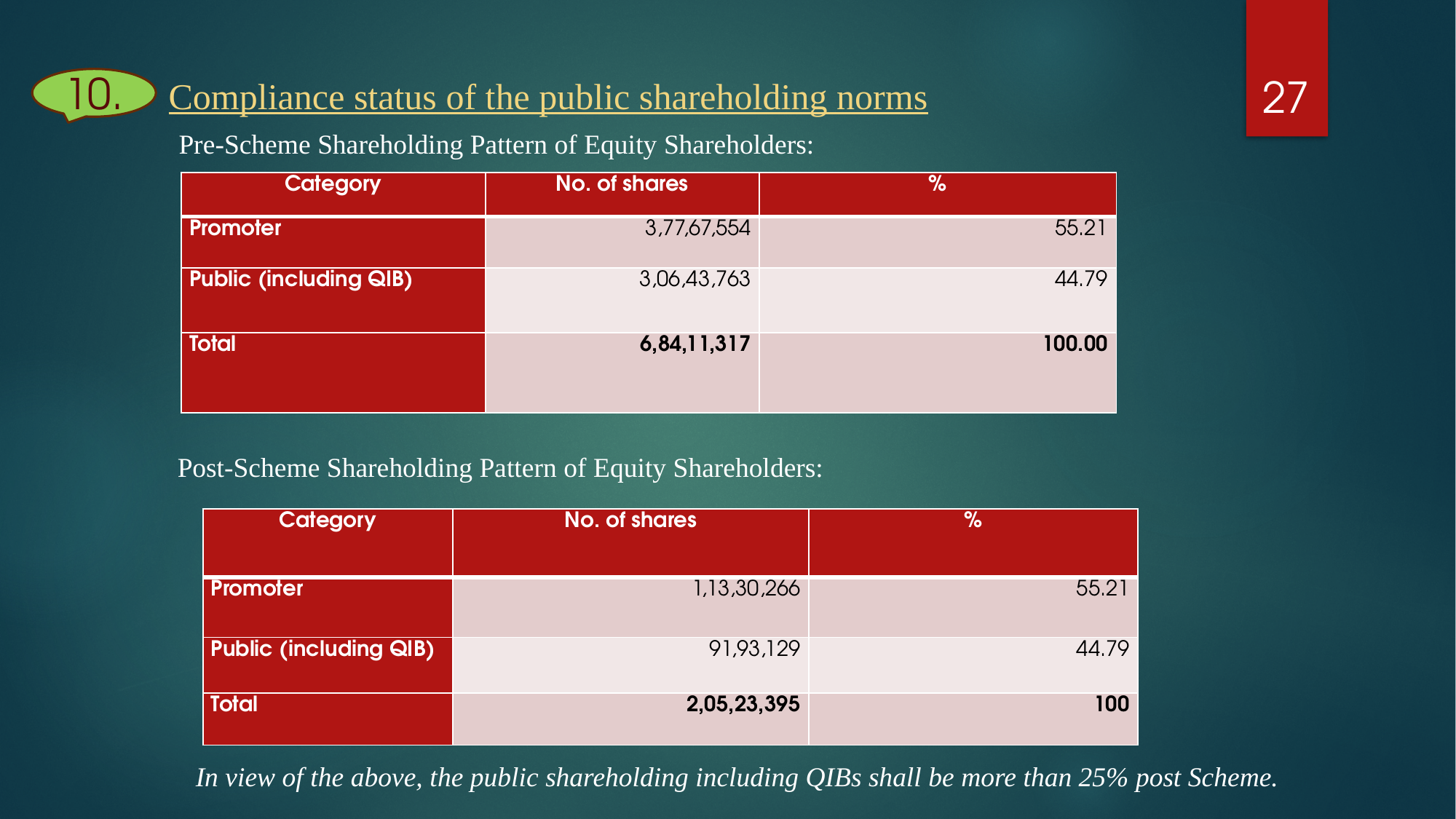

27
Compliance status of the public shareholding norms

10.
Pre-Scheme Shareholding Pattern of Equity Shareholders:
| Category | No. of shares | % |
| --- | --- | --- |
| Promoter | 3,77,67,554 | 55.21 |
| Public (including QIB) | 3,06,43,763 | 44.79 |
| Total | 6,84,11,317 | 100.00 |
Post-Scheme Shareholding Pattern of Equity Shareholders:
| Category | No. of shares | % |
| --- | --- | --- |
| Promoter | 1,13,30,266 | 55.21 |
| Public (including QIB) | 91,93,129 | 44.79 |
| Total | 2,05,23,395 | 100 |
In view of the above, the public shareholding including QIBs shall be more than 25% post Scheme.